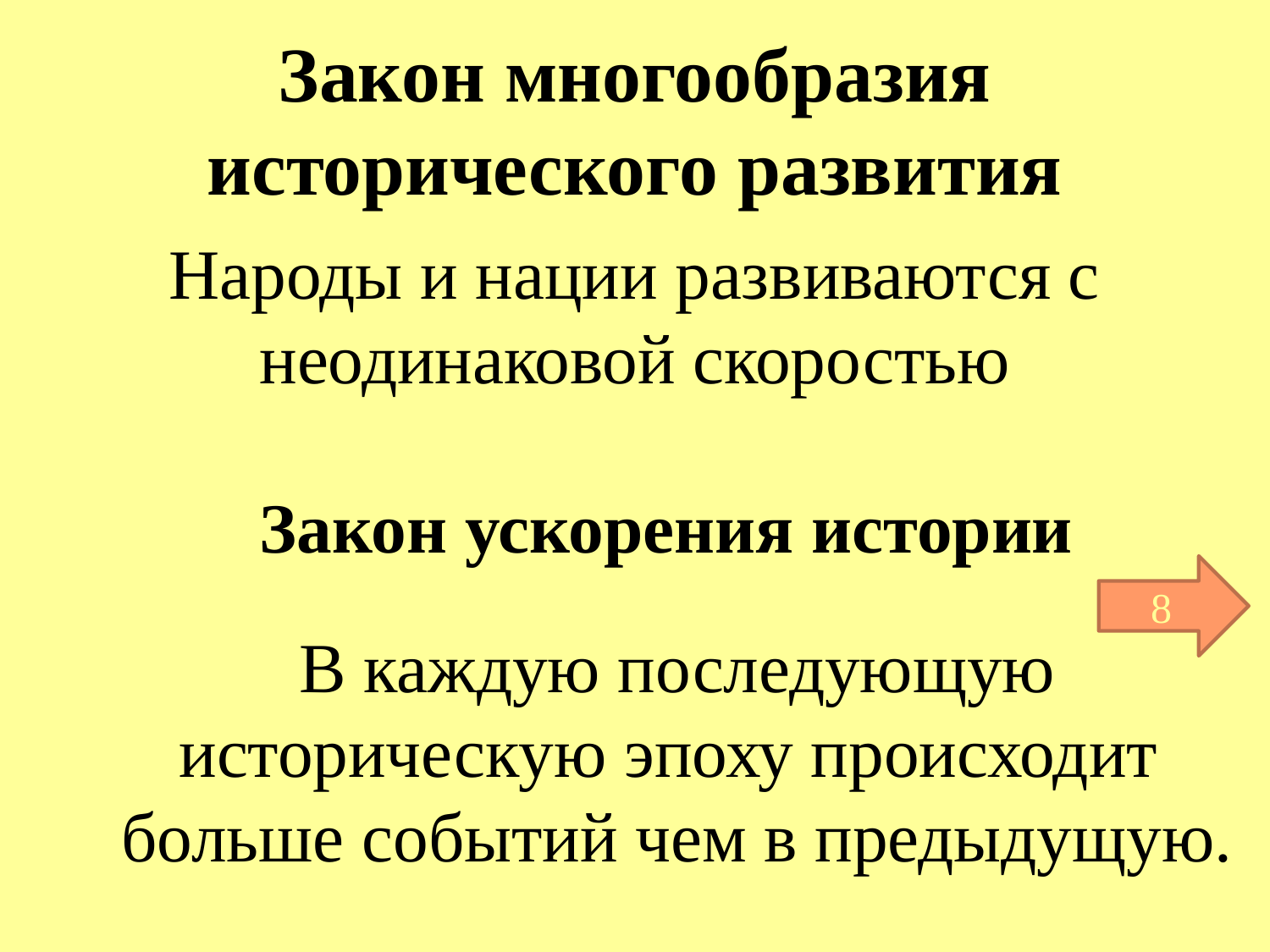

# Закон многообразия исторического развития
Народы и нации развиваются с неодинаковой скоростью
Закон ускорения истории
8
В каждую последующую историческую эпоху происходит  больше событий чем в предыдущую.